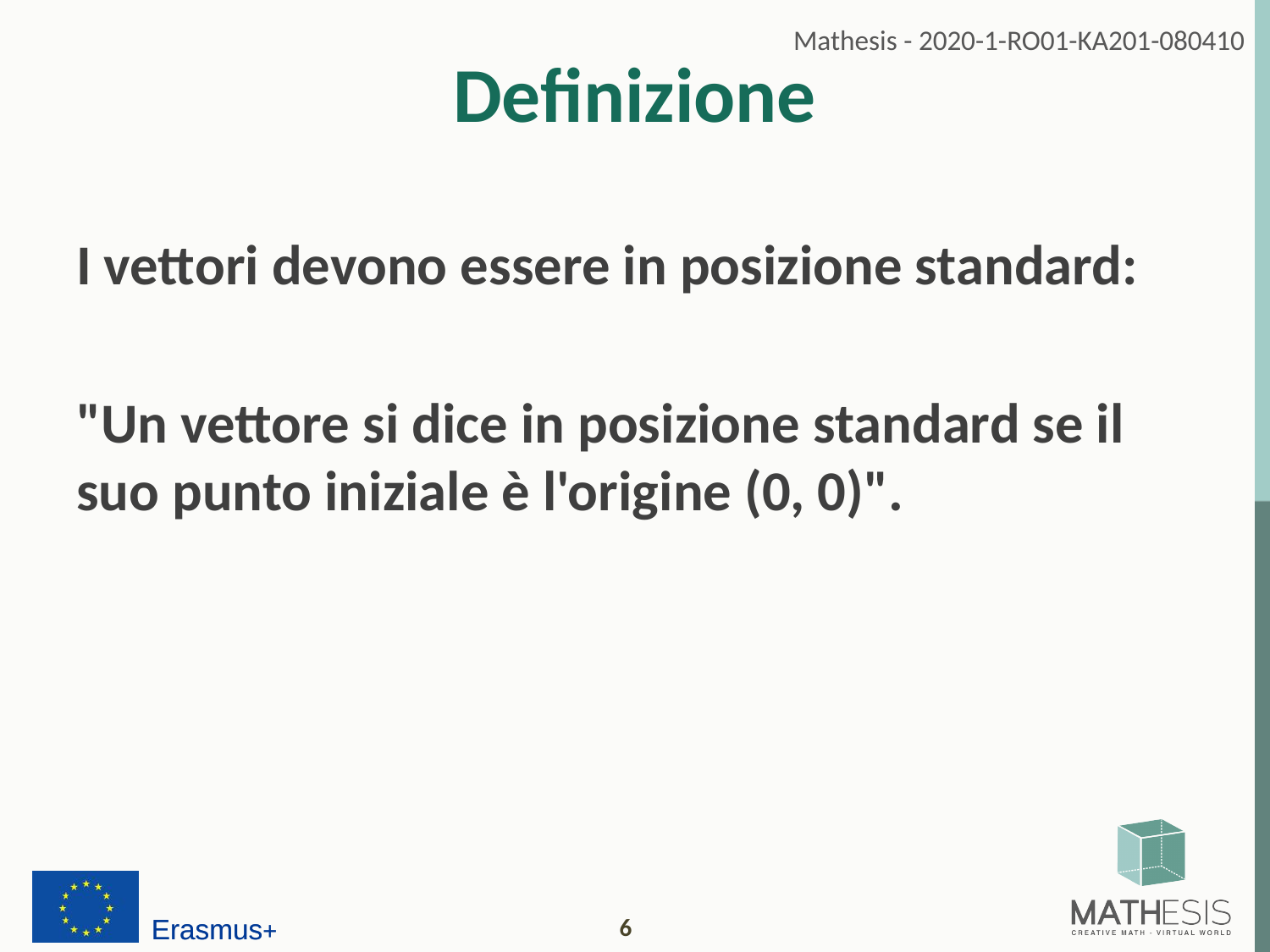

# Definizione
I vettori devono essere in posizione standard:

"Un vettore si dice in posizione standard se il suo punto iniziale è l'origine (0, 0)".